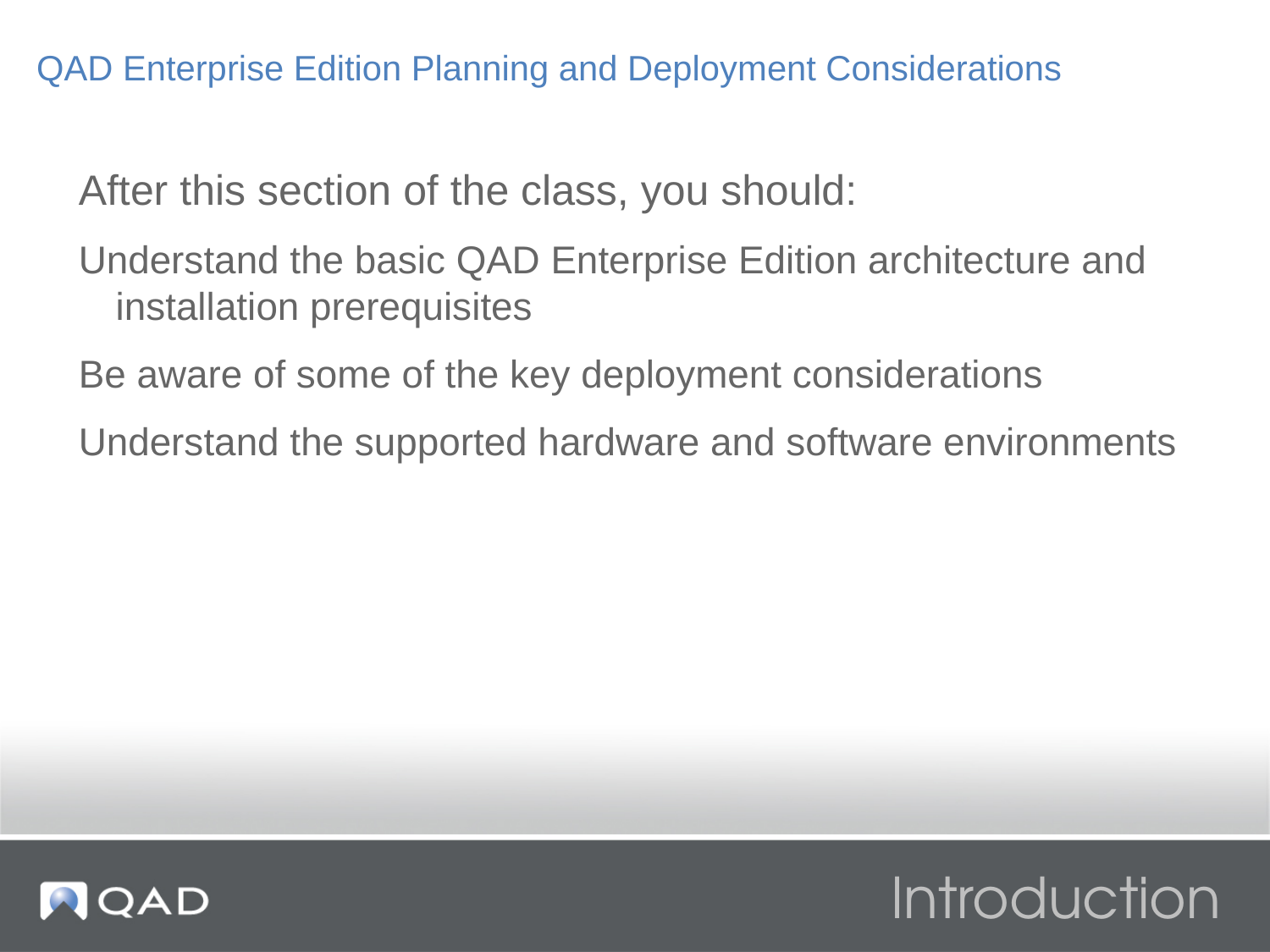

QAD Enterprise Edition Planning and Deployment Considerations
After this section of the class, you should:
Understand the basic QAD Enterprise Edition architecture and installation prerequisites
Be aware of some of the key deployment considerations
Understand the supported hardware and software environments

Introduction